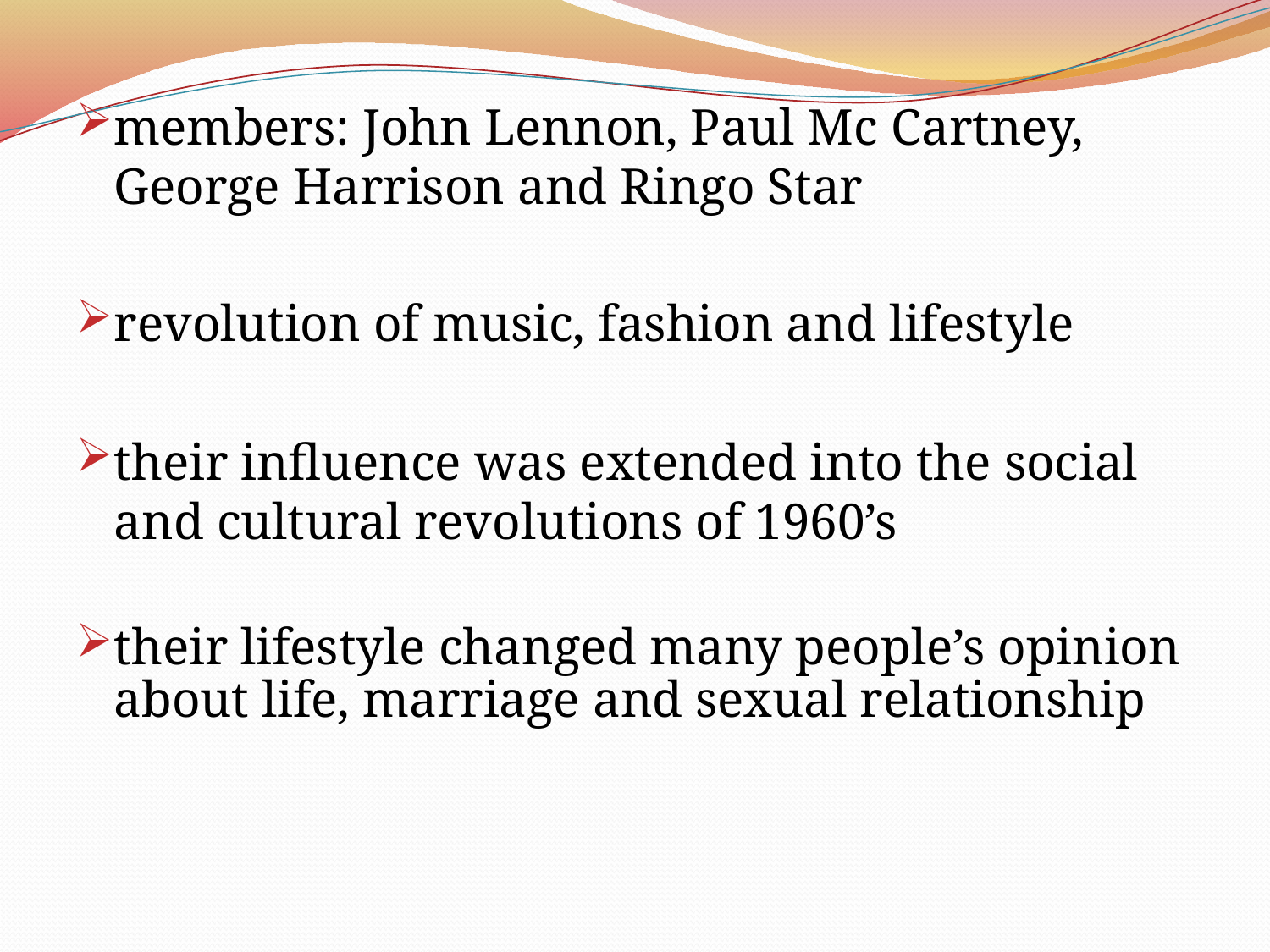

members: John Lennon, Paul Mc Cartney, George Harrison and Ringo Star

revolution of music, fashion and lifestyle

their influence was extended into the social and cultural revolutions of 1960’s

their lifestyle changed many people’s opinion about life, marriage and sexual relationship